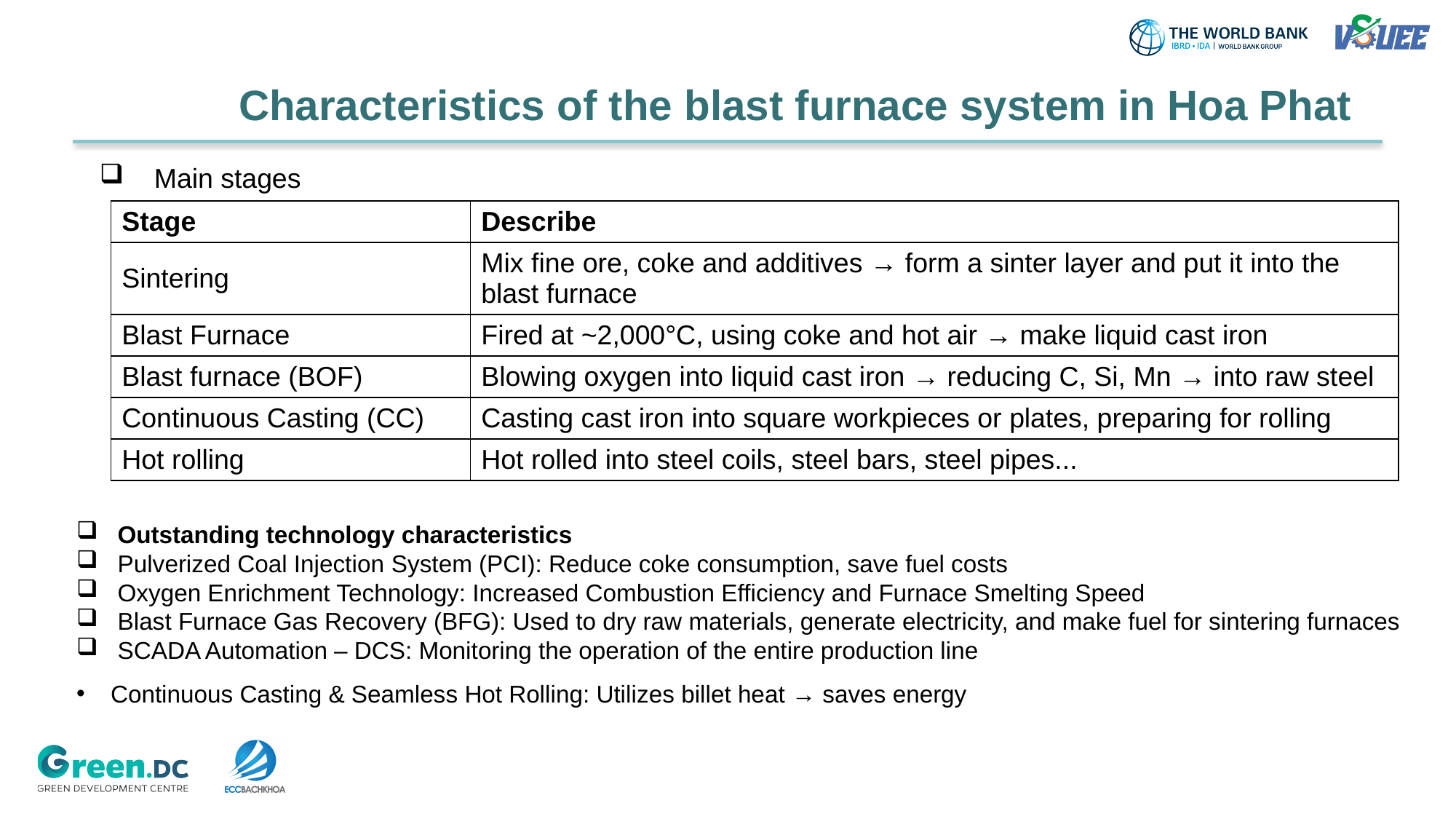

Characteristics of the blast furnace system in Hoa Phat
Main stages
| Stage | Describe |
| --- | --- |
| Sintering | Mix fine ore, coke and additives → form a sinter layer and put it into the blast furnace |
| Blast Furnace | Fired at ~2,000°C, using coke and hot air → make liquid cast iron |
| Blast furnace (BOF) | Blowing oxygen into liquid cast iron → reducing C, Si, Mn → into raw steel |
| Continuous Casting (CC) | Casting cast iron into square workpieces or plates, preparing for rolling |
| Hot rolling | Hot rolled into steel coils, steel bars, steel pipes... |
Outstanding technology characteristics
Pulverized Coal Injection System (PCI): Reduce coke consumption, save fuel costs
Oxygen Enrichment Technology: Increased Combustion Efficiency and Furnace Smelting Speed
Blast Furnace Gas Recovery (BFG): Used to dry raw materials, generate electricity, and make fuel for sintering furnaces
SCADA Automation – DCS: Monitoring the operation of the entire production line
Continuous Casting & Seamless Hot Rolling: Utilizes billet heat → saves energy